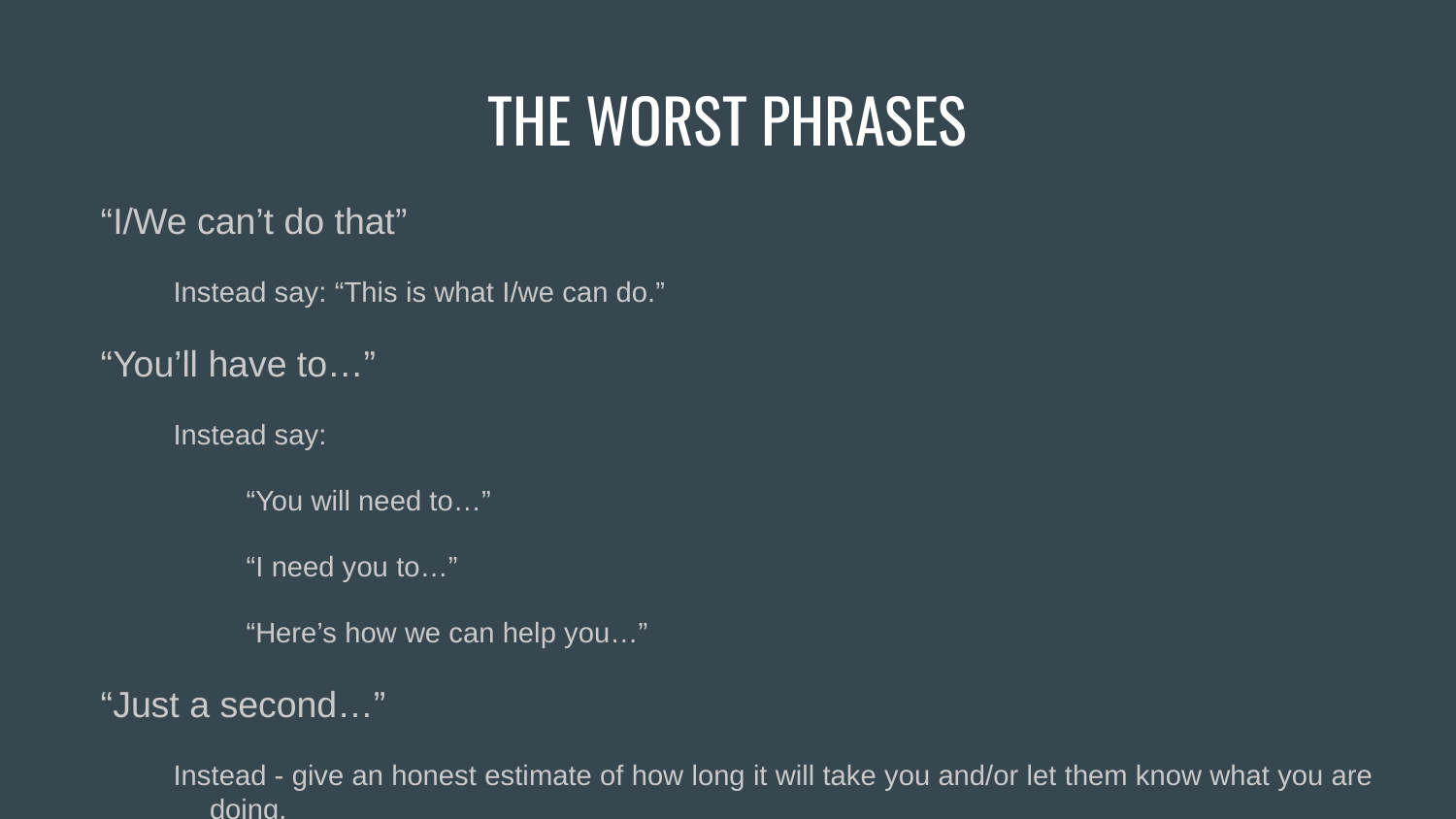

# THE WORST PHRASES
“I/We can’t do that”
Instead say: “This is what I/we can do.”
“You’ll have to…”
Instead say:
“You will need to…”
“I need you to…”
“Here’s how we can help you…”
“Just a second…”
Instead - give an honest estimate of how long it will take you and/or let them know what you are doing.